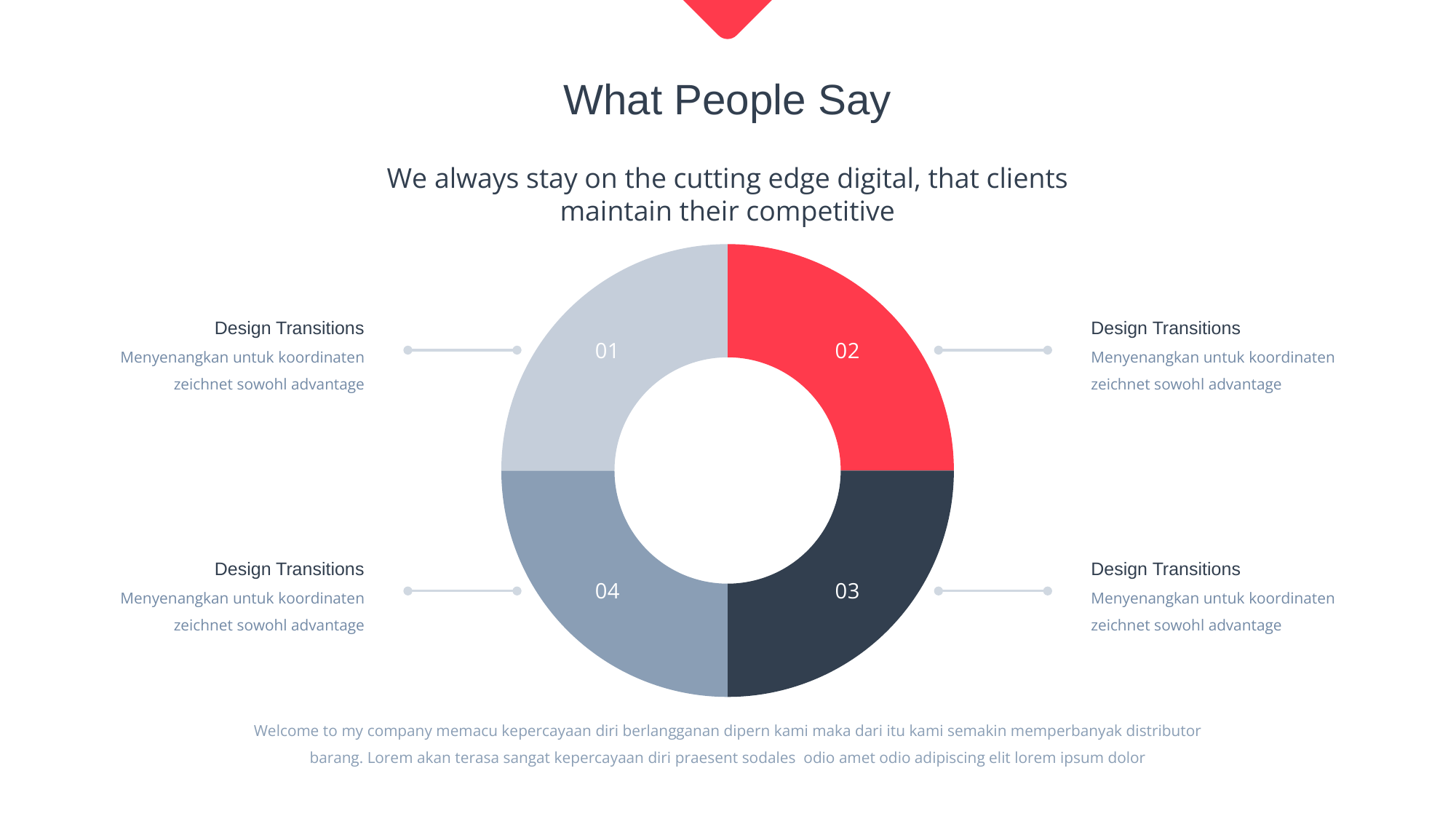

What People Say
We always stay on the cutting edge digital, that clients maintain their competitive

### Chart

| Category | Sales |
|---|---|
| 1st Qtr | 25.0 |
| 2nd Qtr | 25.0 |
| 3rd Qtr | 25.0 |
| 4th Qtr | 25.0 |
Design Transitions
Menyenangkan untuk koordinaten zeichnet sowohl advantage
Design Transitions
Menyenangkan untuk koordinaten zeichnet sowohl advantage
Design Transitions
Menyenangkan untuk koordinaten zeichnet sowohl advantage
Design Transitions
Menyenangkan untuk koordinaten zeichnet sowohl advantage
Welcome to my company memacu kepercayaan diri berlangganan dipern kami maka dari itu kami semakin memperbanyak distributor barang. Lorem akan terasa sangat kepercayaan diri praesent sodales  odio amet odio adipiscing elit lorem ipsum dolor